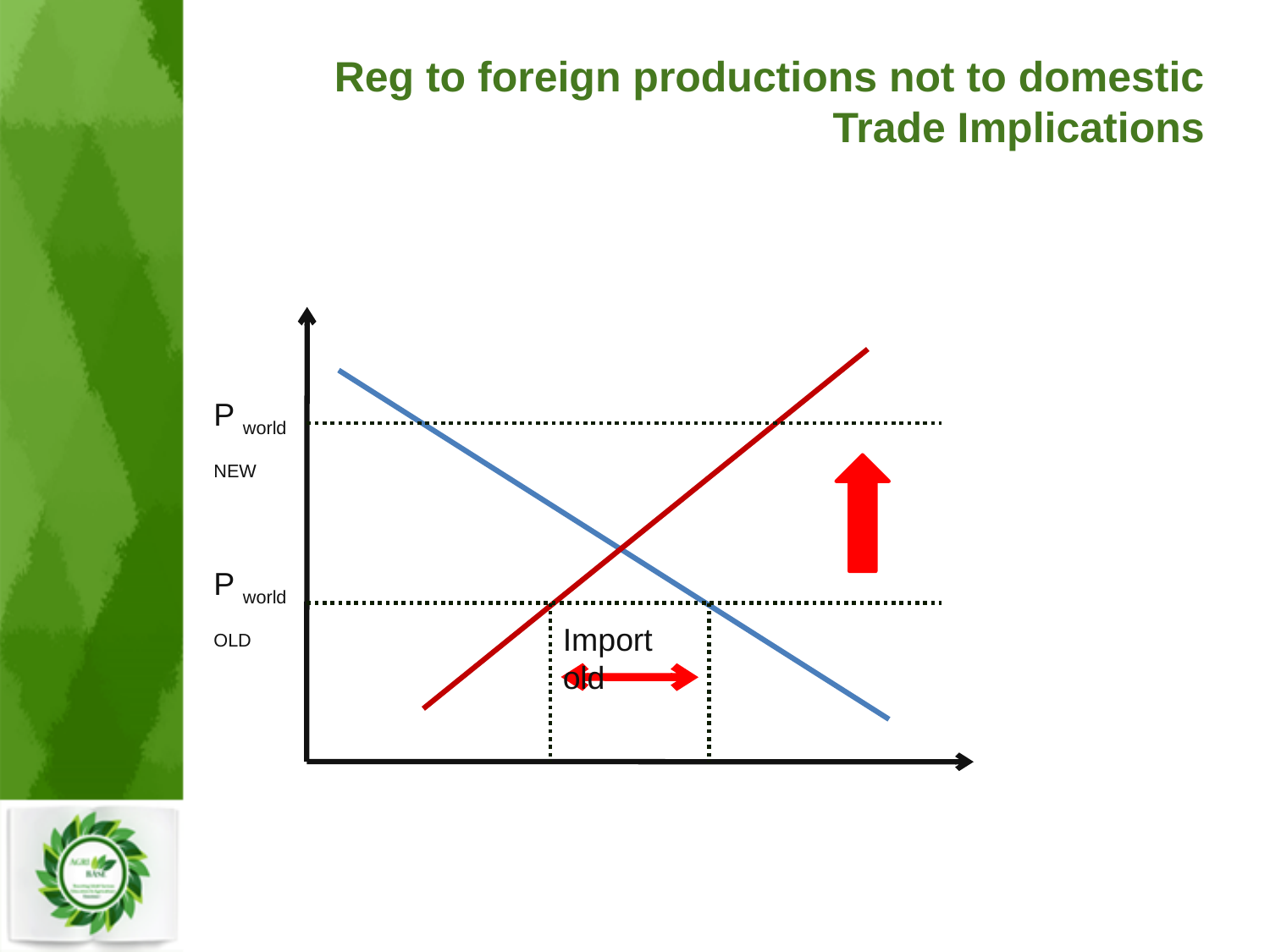

# Reg to foreign productions not to domestic Trade Implications
P world
NEW

P world
OLD
Import old